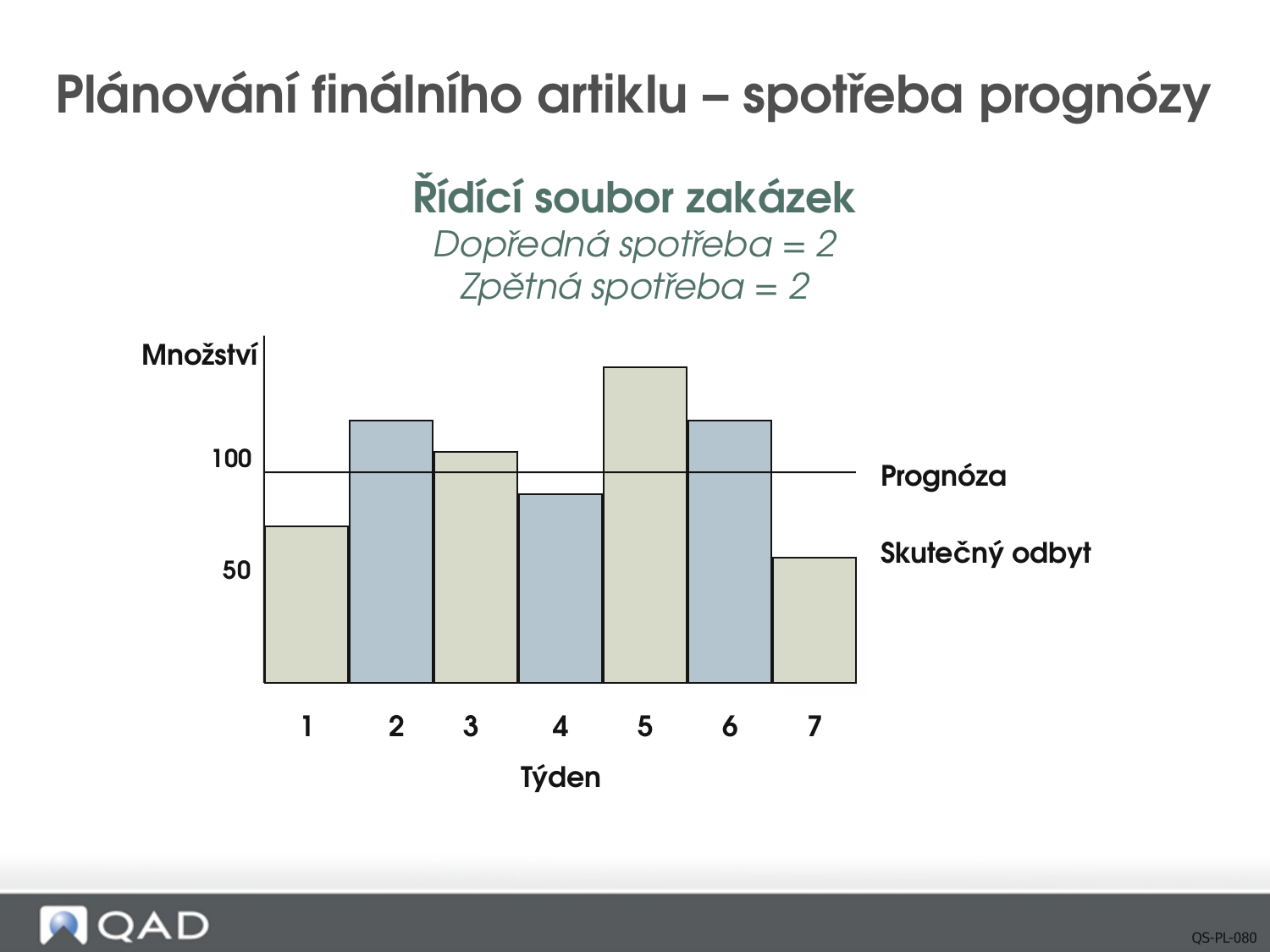

# Plánování finálního artiklu – spotřeba prognózy
Řídící soubor zakázek
Dopředná spotřeba = 2
Zpětná spotřeba = 2
Množství

100

Prognóza

Skutečný odbyt
50

1
2
3
4
5
6
7
Týden
QS-PL-080